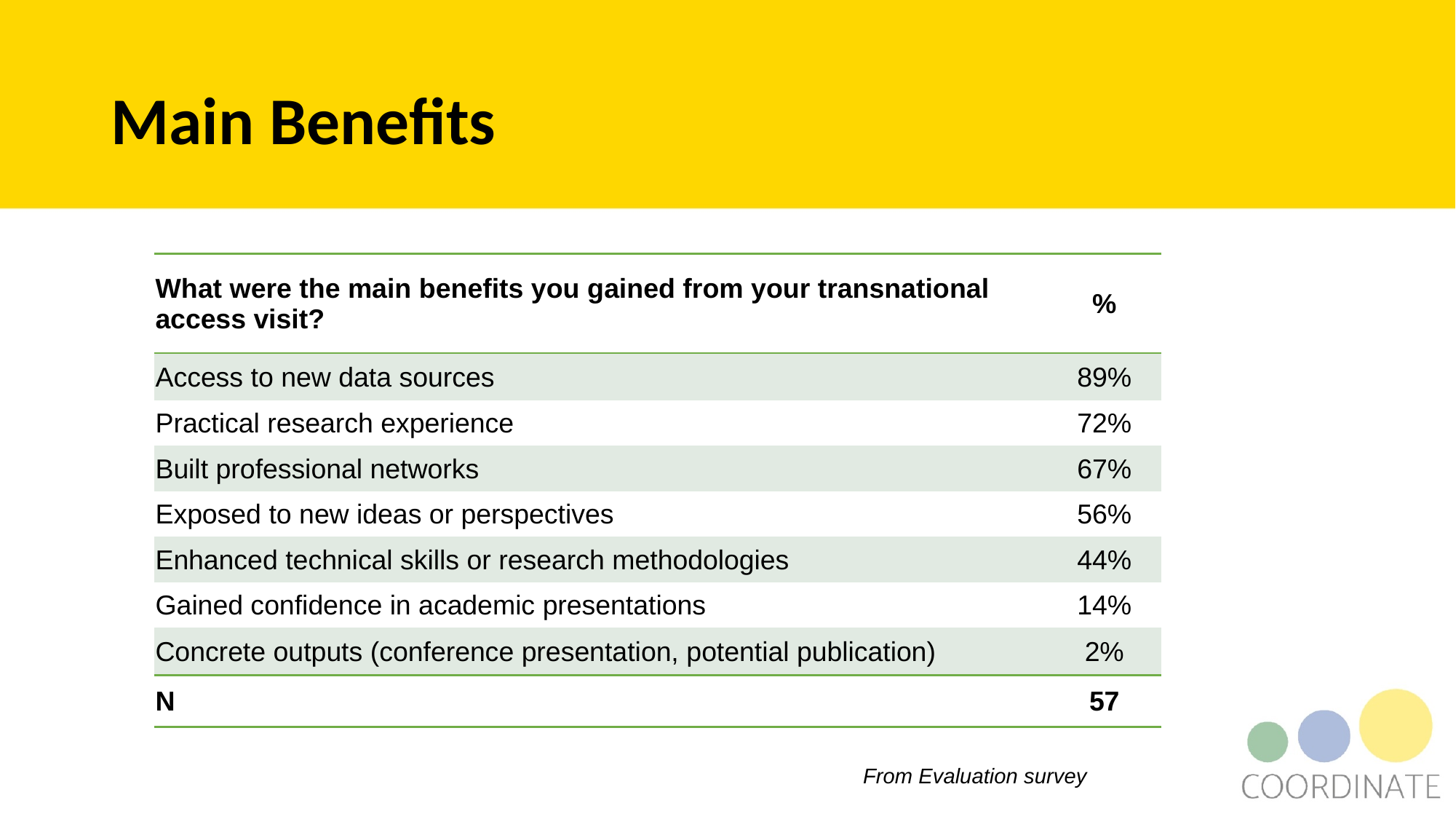

# Main Benefits
| What were the main benefits you gained from your transnational access visit? | % |
| --- | --- |
| Access to new data sources | 89% |
| Practical research experience | 72% |
| Built professional networks | 67% |
| Exposed to new ideas or perspectives | 56% |
| Enhanced technical skills or research methodologies | 44% |
| Gained confidence in academic presentations | 14% |
| Concrete outputs (conference presentation, potential publication) | 2% |
| N | 57 |
From Evaluation survey